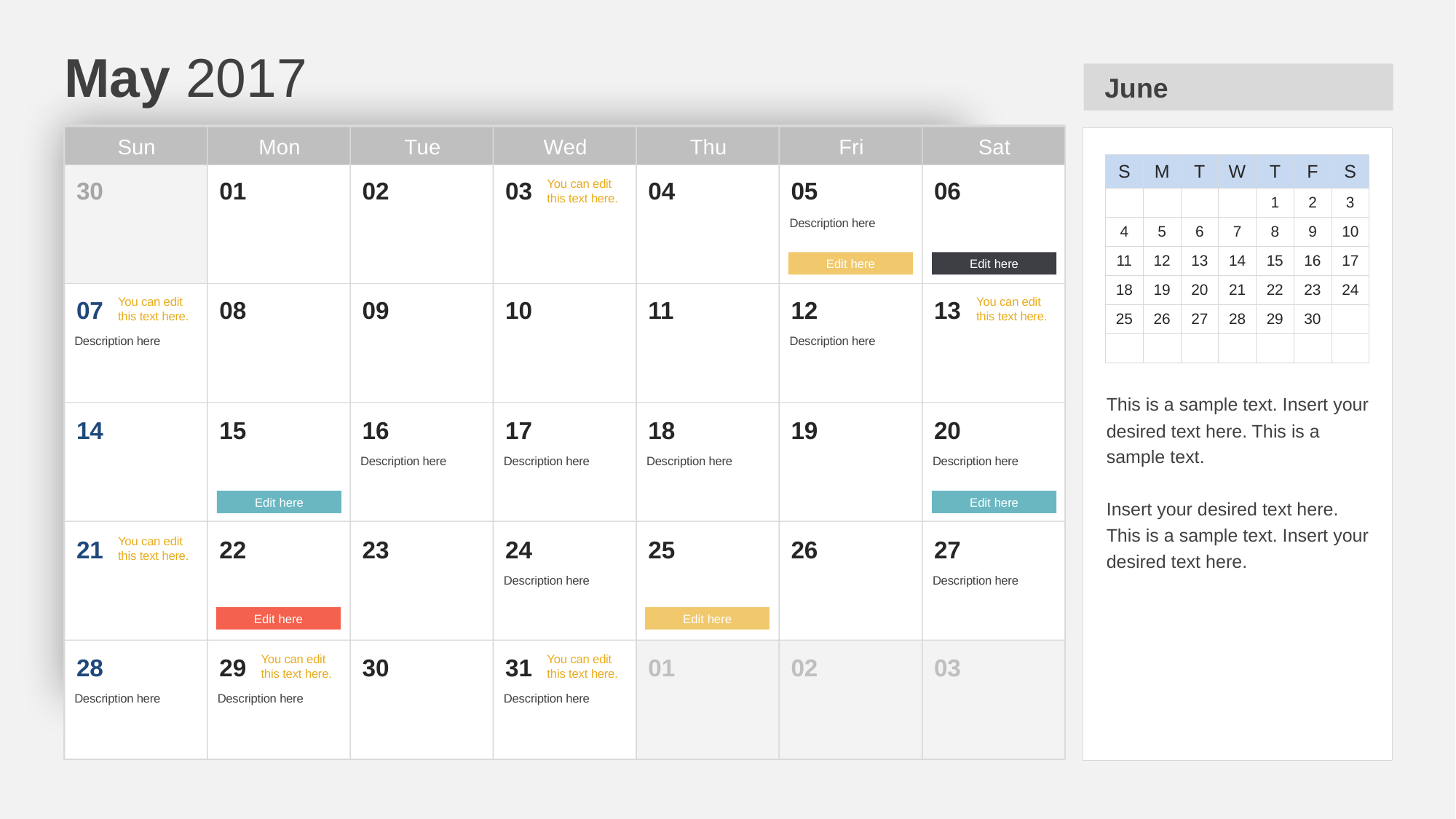

# May 2017
June

Sun
Mon
Tue
Wed
Thu
Fri
Sat

| S | M | T | W | T | F | S |
| --- | --- | --- | --- | --- | --- | --- |
|  |  |  |  | 1 | 2 | 3 |
| 4 | 5 | 6 | 7 | 8 | 9 | 10 |
| 11 | 12 | 13 | 14 | 15 | 16 | 17 |
| 18 | 19 | 20 | 21 | 22 | 23 | 24 |
| 25 | 26 | 27 | 28 | 29 | 30 |  |
|  |  |  |  |  |  |  |
30

01

02

03

You can edit this text here.

04

05

Description here
06

Edit here
Edit here

07
You can edit this text here.
Description here

08

09

10

11

12

Description here

13
You can edit this text here.

This is a sample text. Insert your desired text here. This is a sample text.

Insert your desired text here. This is a sample text. Insert your desired text here.

14

15

16

Description here

17

Description here

18

Description here

19

20

Description here
Edit here
Edit here

21
You can edit this text here.

22

23

24

Description here

25

26

27

Description here
Edit here
Edit here

28

Description here

29
You can edit this text here.
Description here

30

a
31
You can edit this text here.
Description here

01

02

03